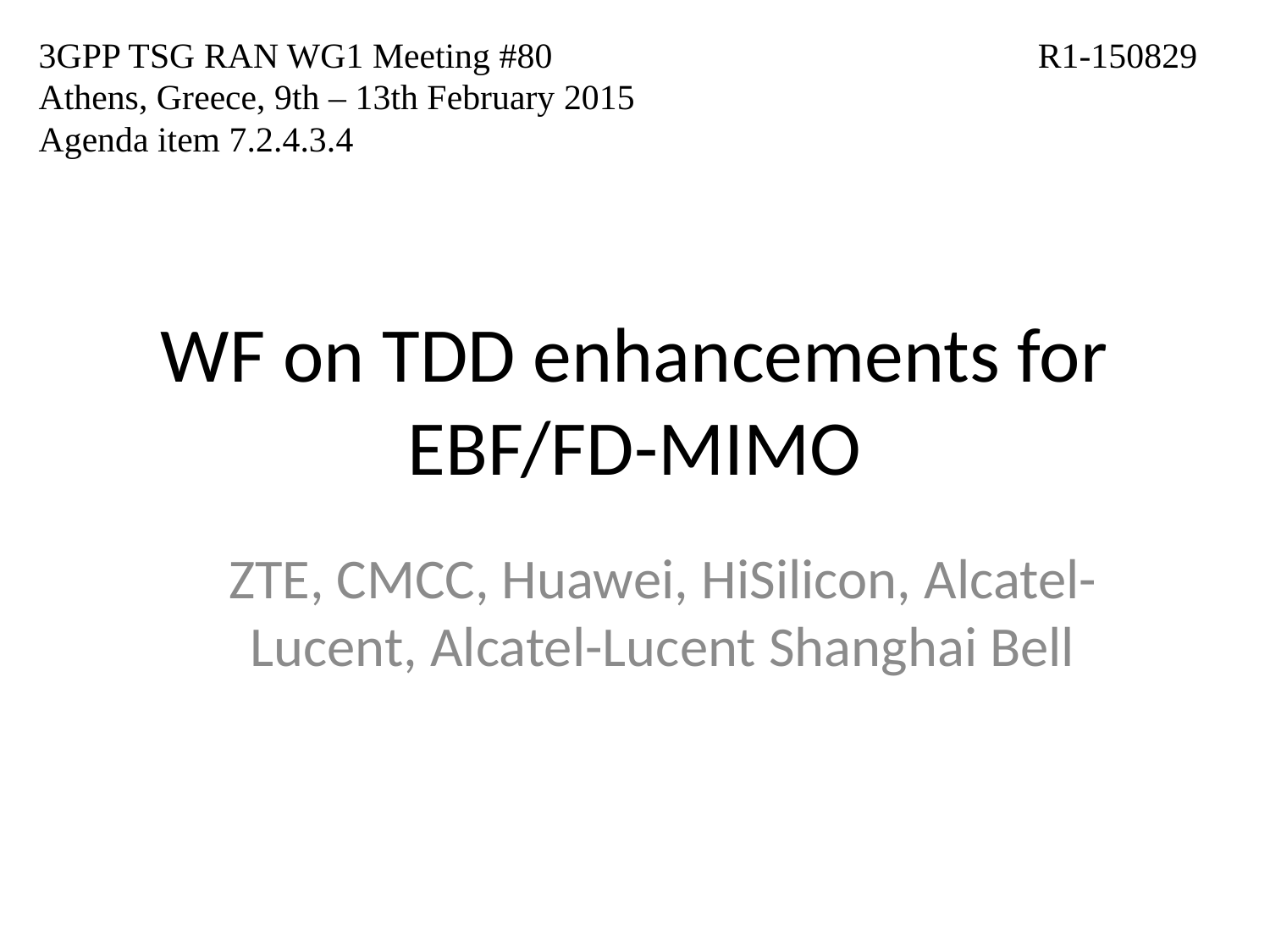

3GPP TSG RAN WG1 Meeting #80
Athens, Greece, 9th – 13th February 2015
Agenda item 7.2.4.3.4
R1-150829
# WF on TDD enhancements for EBF/FD-MIMO
ZTE, CMCC, Huawei, HiSilicon, Alcatel-Lucent, Alcatel-Lucent Shanghai Bell